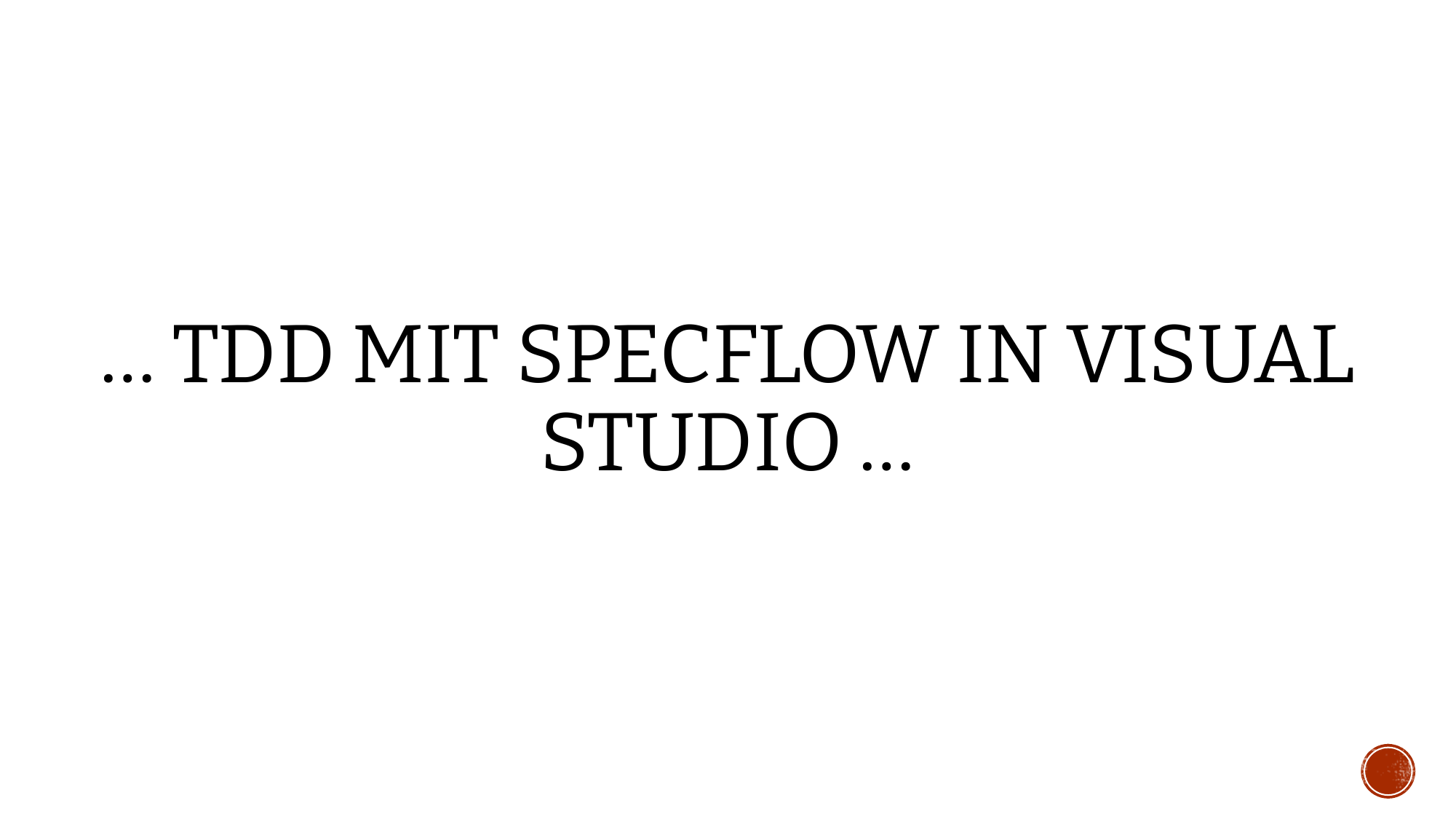

# … TDD MIT SPECFLOW IN Visual Studio …